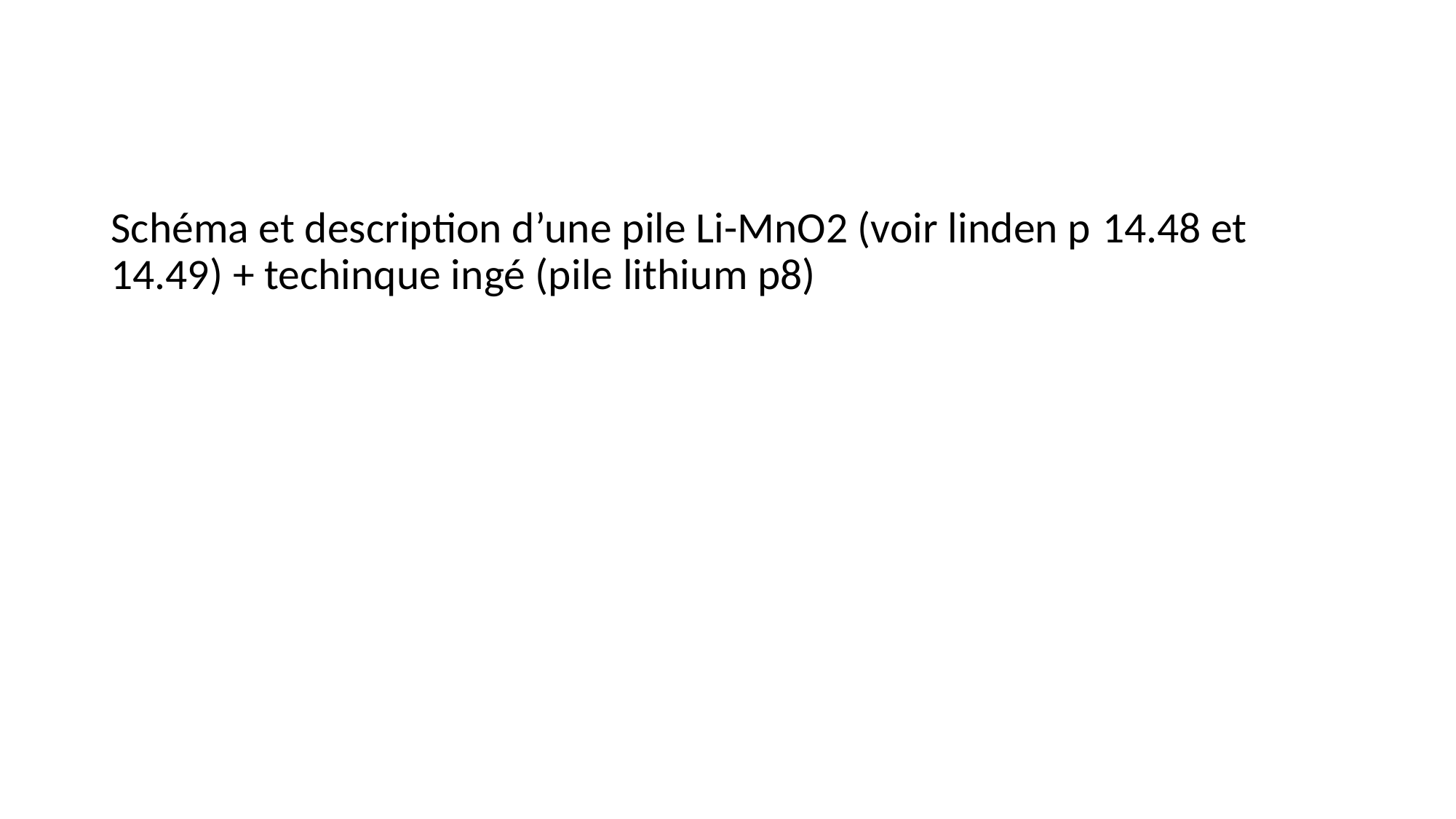

# Schéma et description d’une pile Li-MnO2 (voir linden p 14.48 et 14.49) + techinque ingé (pile lithium p8)